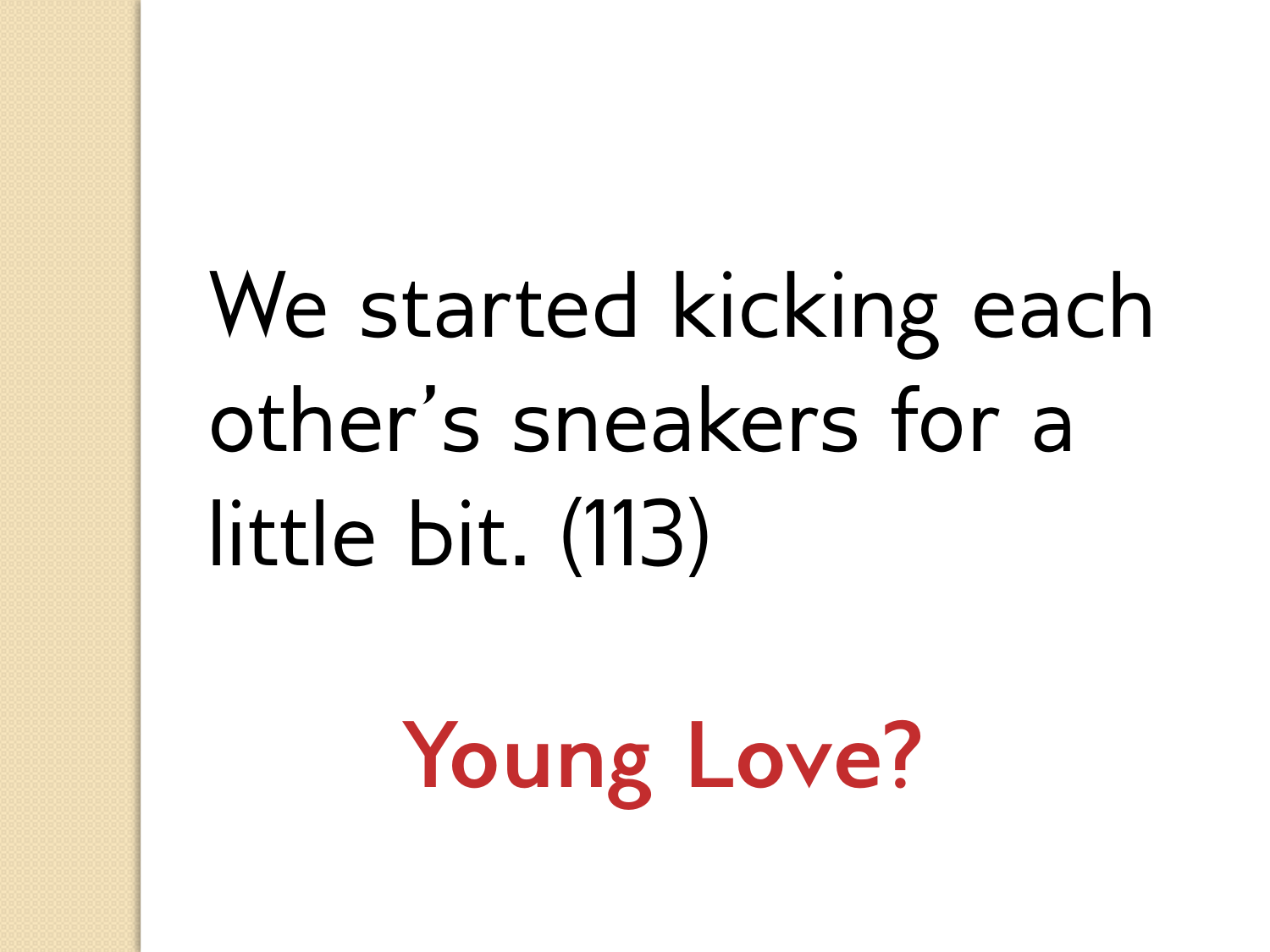

We started kicking each other’s sneakers for a little bit. (113)
Young Love?